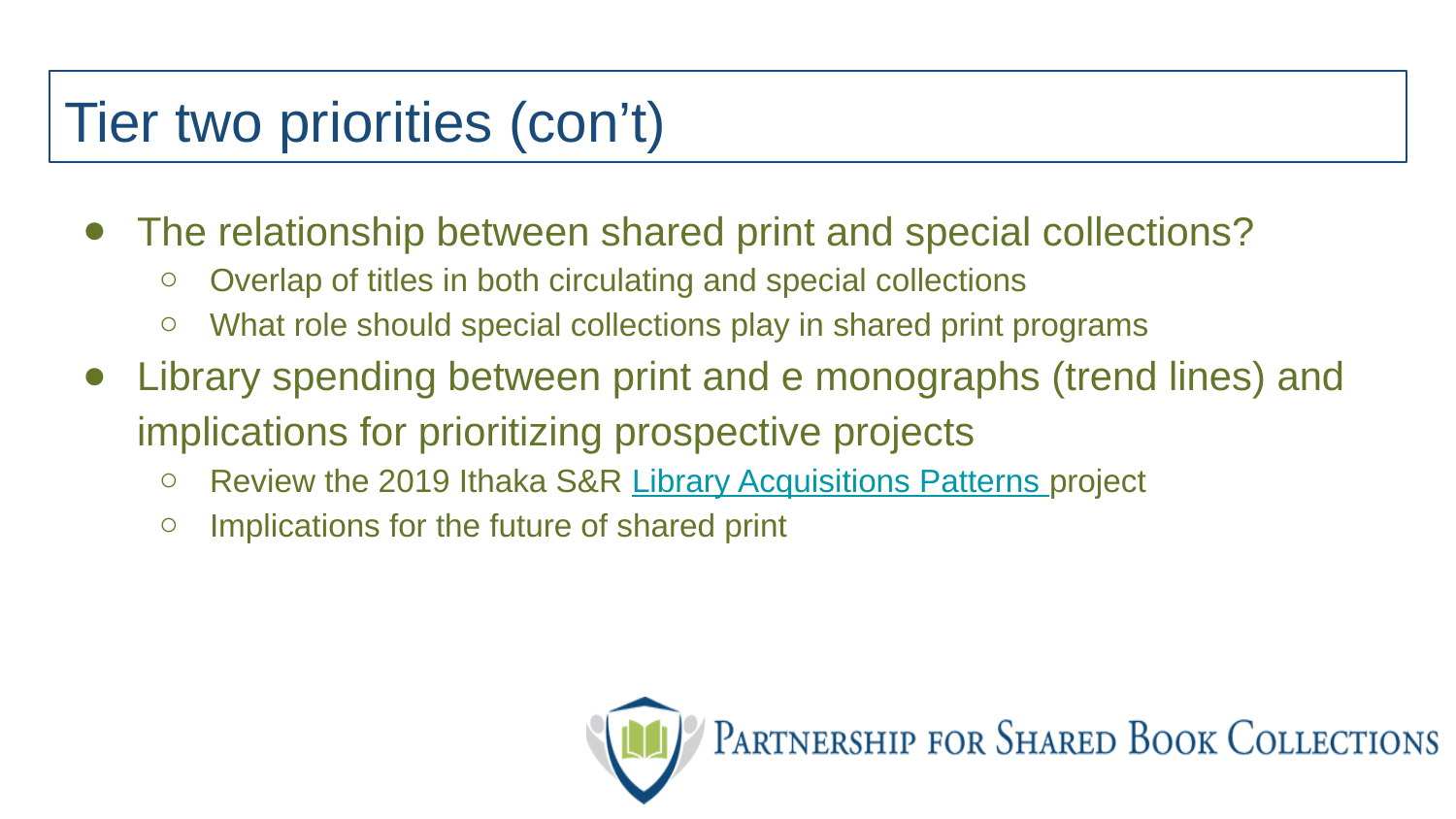

# Tier two priorities (con’t)
The relationship between shared print and special collections?
Overlap of titles in both circulating and special collections
What role should special collections play in shared print programs
Library spending between print and e monographs (trend lines) and implications for prioritizing prospective projects
Review the 2019 Ithaka S&R Library Acquisitions Patterns project
Implications for the future of shared print